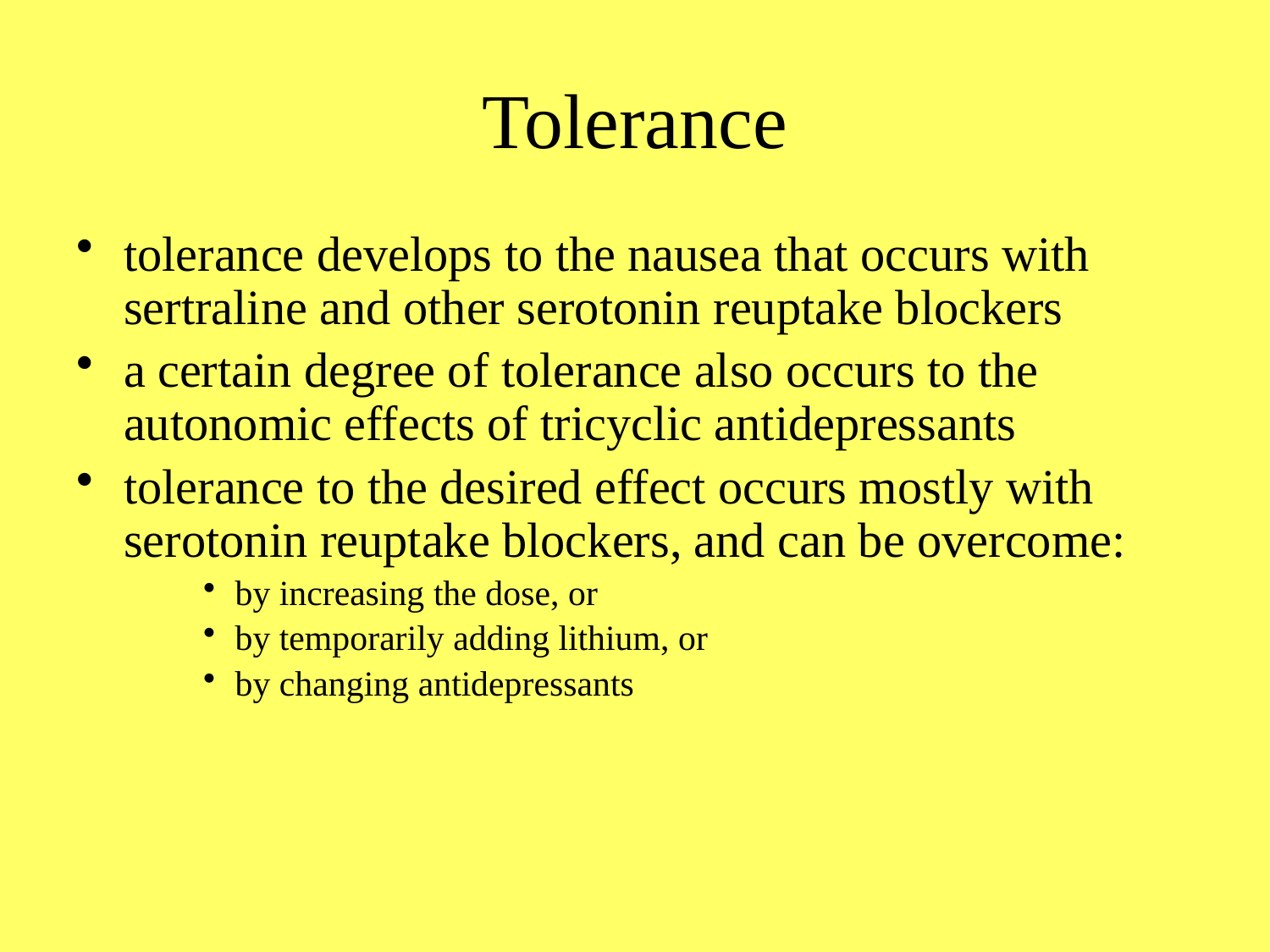

# Tolerance
tolerance develops to the nausea that occurs with sertraline and other serotonin reuptake blockers
a certain degree of tolerance also occurs to the autonomic effects of tricyclic antidepressants
tolerance to the desired effect occurs mostly with serotonin reuptake blockers, and can be overcome:
by increasing the dose, or
by temporarily adding lithium, or
by changing antidepressants